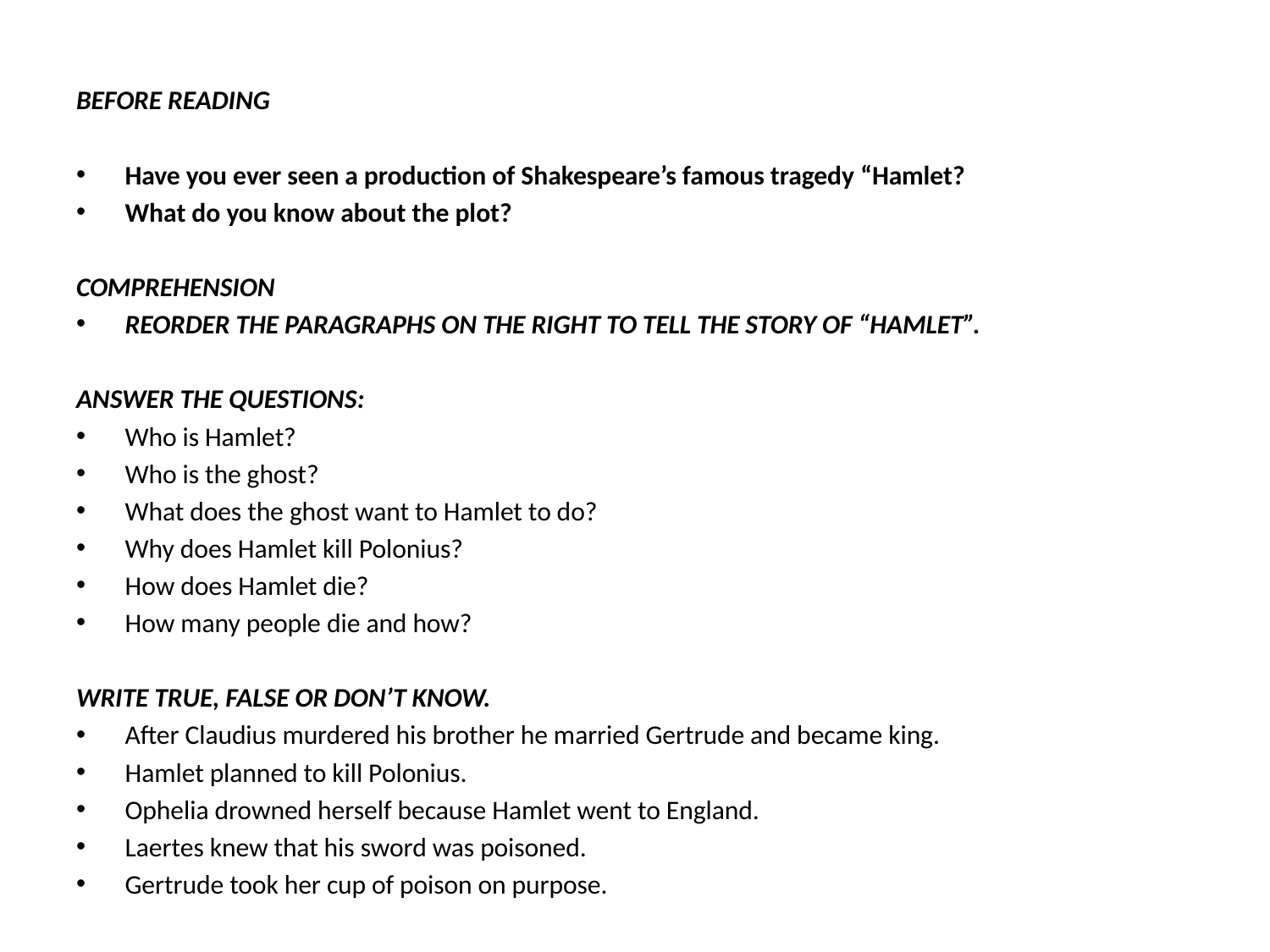

BEFORE READING

Have you ever seen a production of Shakespeare’s famous tragedy “Hamlet?
What do you know about the plot?

COMPREHENSION
REORDER THE PARAGRAPHS ON THE RIGHT TO TELL THE STORY OF “HAMLET”.

ANSWER THE QUESTIONS:
Who is Hamlet?
Who is the ghost?
What does the ghost want to Hamlet to do?
Why does Hamlet kill Polonius?
How does Hamlet die?
How many people die and how?

WRITE TRUE, FALSE OR DON’T KNOW.
After Claudius murdered his brother he married Gertrude and became king.
Hamlet planned to kill Polonius.
Ophelia drowned herself because Hamlet went to England.
Laertes knew that his sword was poisoned.
Gertrude took her cup of poison on purpose.